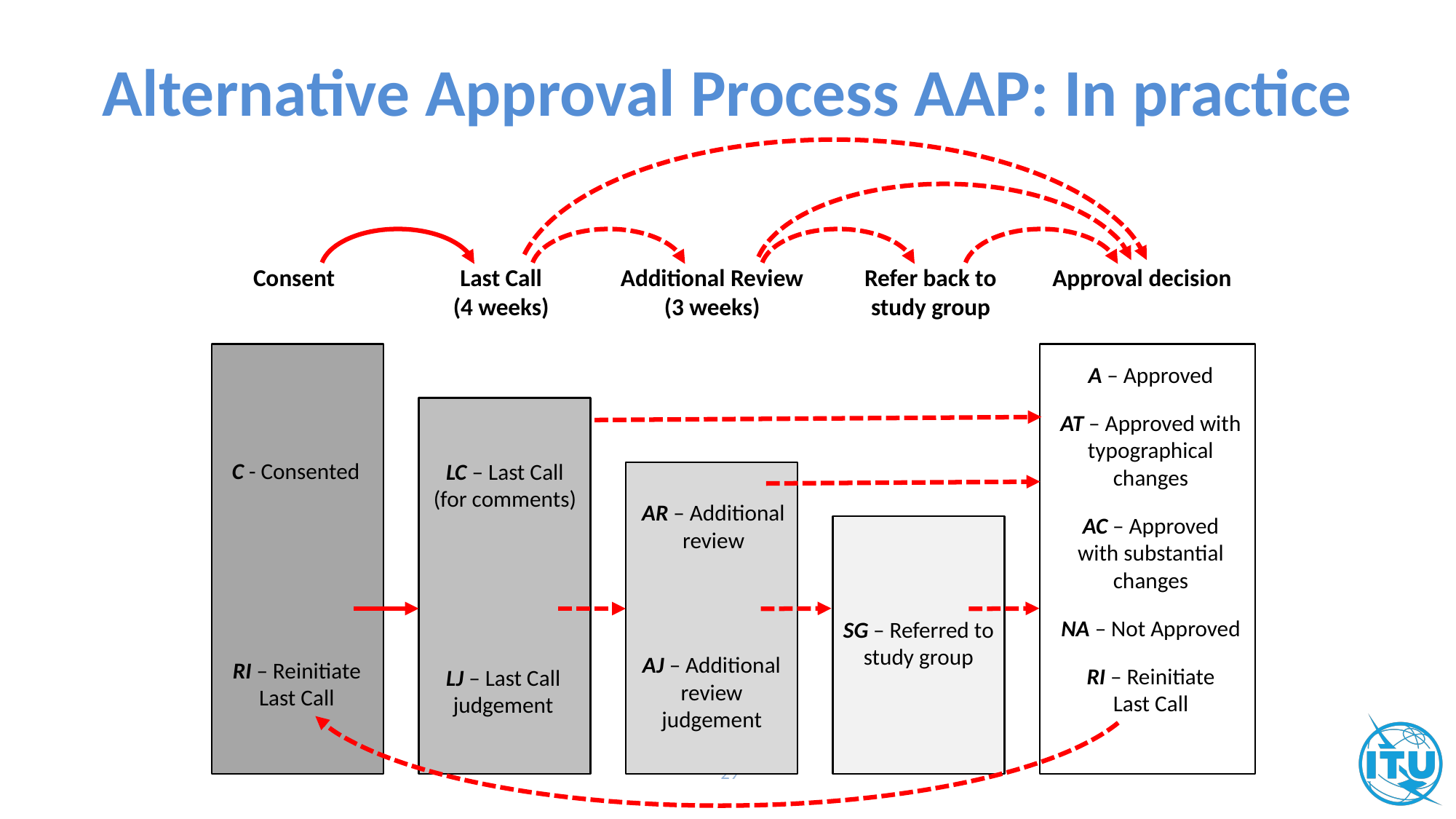

# Alternative Approval Process AAP: In practice

Approval decision

Last Call
(4 weeks)

Additional Review
(3 weeks)

Refer back to
study group

Consent

C - Consented

A – Approved

AT – Approved with
typographical
changes
LC – Last Call
(for comments)

AR – Additional
review
AC – Approved
with substantial
changes

RI – Reinitiate
Last Call
SG – Referred to
study group
NA – Not Approved
AJ – Additional
review
judgement
RI – Reinitiate
Last Call
LJ – Last Call
judgement
29
29